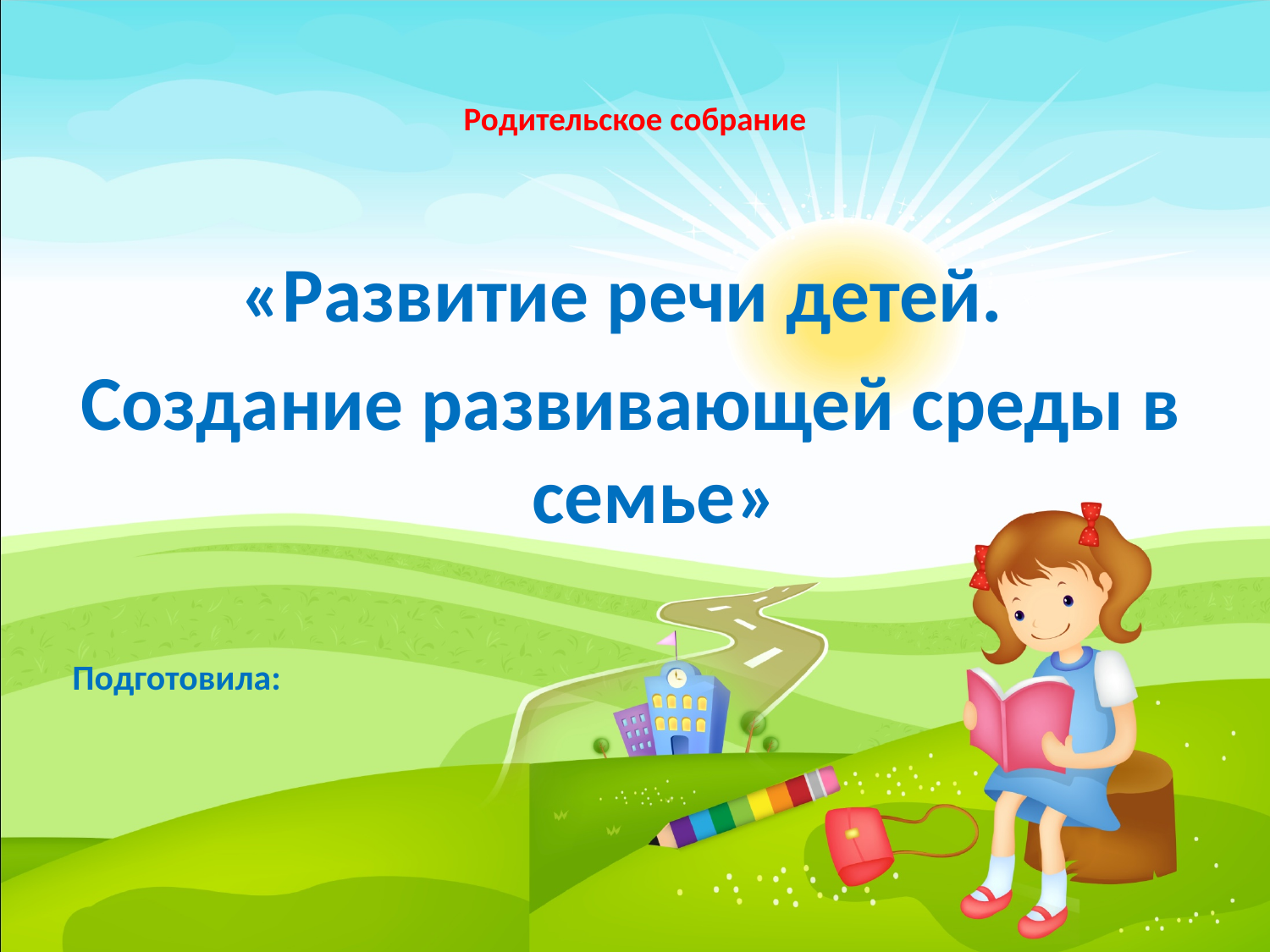

# Родительское собрание
«Развитие речи детей.
Создание развивающей среды в семье»

Подготовила: